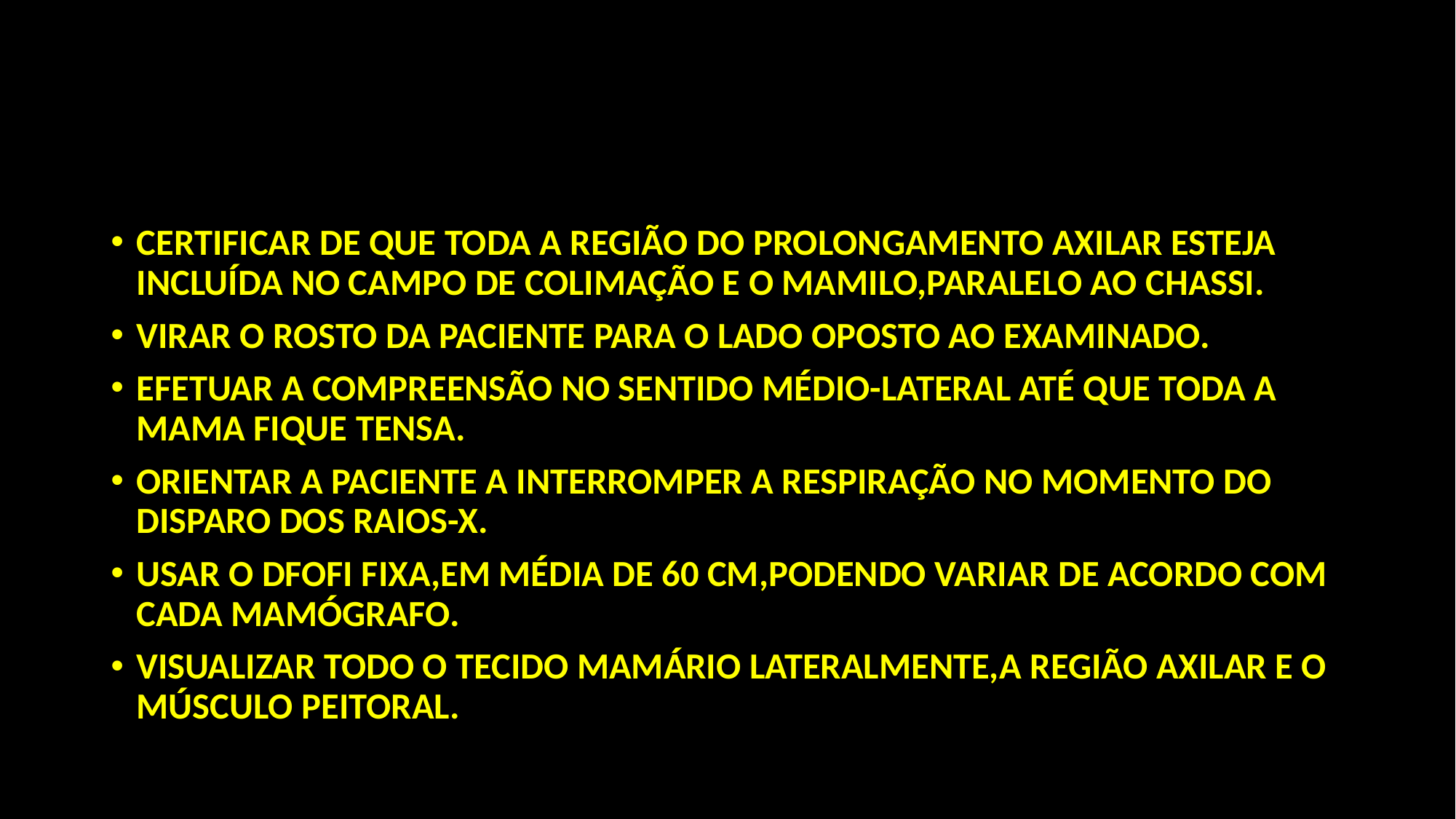

CERTIFICAR DE QUE TODA A REGIÃO DO PROLONGAMENTO AXILAR ESTEJA INCLUÍDA NO CAMPO DE COLIMAÇÃO E O MAMILO,PARALELO AO CHASSI.
VIRAR O ROSTO DA PACIENTE PARA O LADO OPOSTO AO EXAMINADO.
EFETUAR A COMPREENSÃO NO SENTIDO MÉDIO-LATERAL ATÉ QUE TODA A MAMA FIQUE TENSA.
ORIENTAR A PACIENTE A INTERROMPER A RESPIRAÇÃO NO MOMENTO DO DISPARO DOS RAIOS-X.
USAR O DFOFI FIXA,EM MÉDIA DE 60 CM,PODENDO VARIAR DE ACORDO COM CADA MAMÓGRAFO.
VISUALIZAR TODO O TECIDO MAMÁRIO LATERALMENTE,A REGIÃO AXILAR E O MÚSCULO PEITORAL.